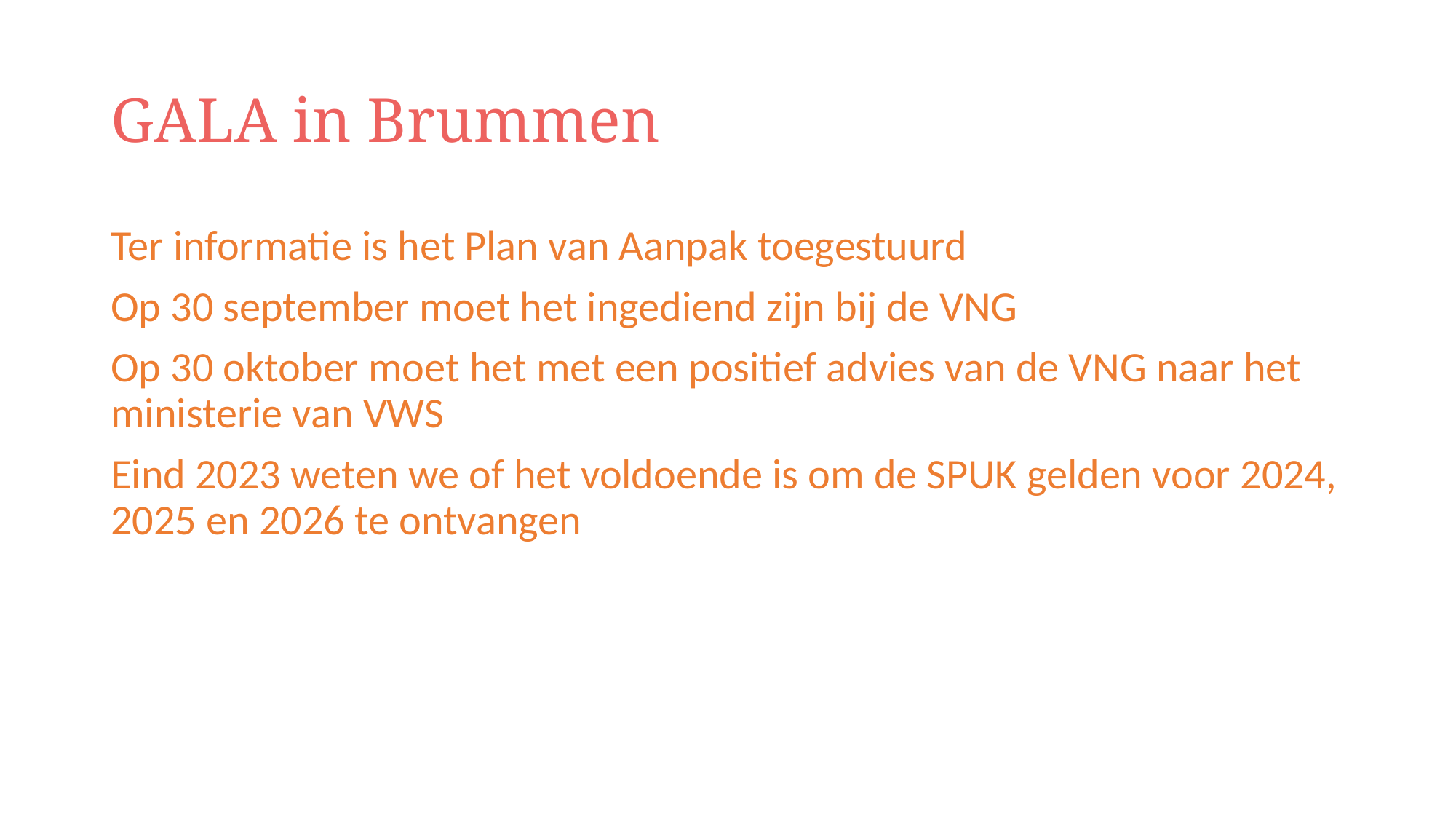

# GALA in Brummen
Ter informatie is het Plan van Aanpak toegestuurd
Op 30 september moet het ingediend zijn bij de VNG
Op 30 oktober moet het met een positief advies van de VNG naar het ministerie van VWS
Eind 2023 weten we of het voldoende is om de SPUK gelden voor 2024, 2025 en 2026 te ontvangen